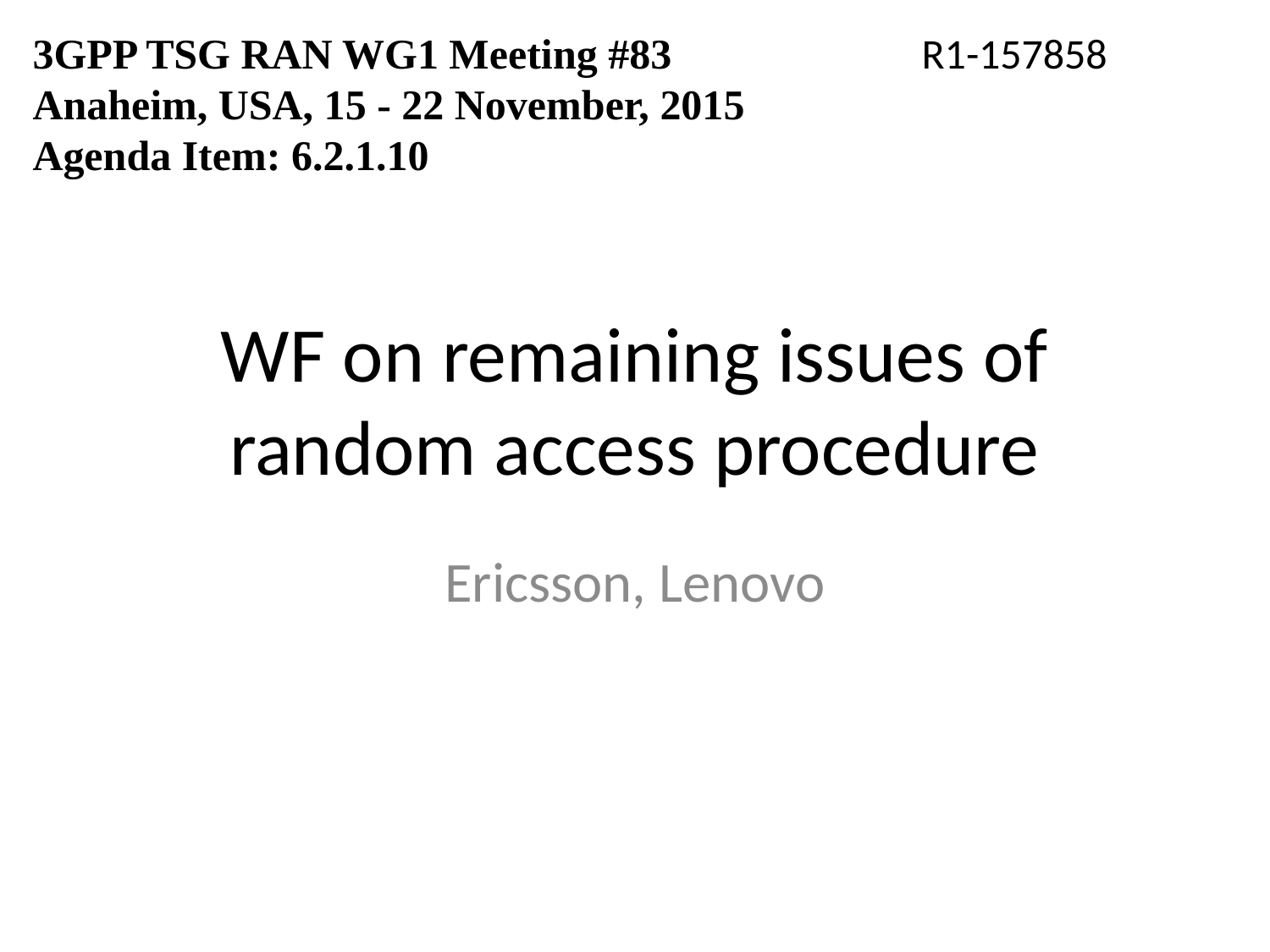

3GPP TSG RAN WG1 Meeting #83		R1-157858
Anaheim, USA, 15 - 22 November, 2015
Agenda Item: 6.2.1.10

# WF on remaining issues of random access procedure
Ericsson, Lenovo